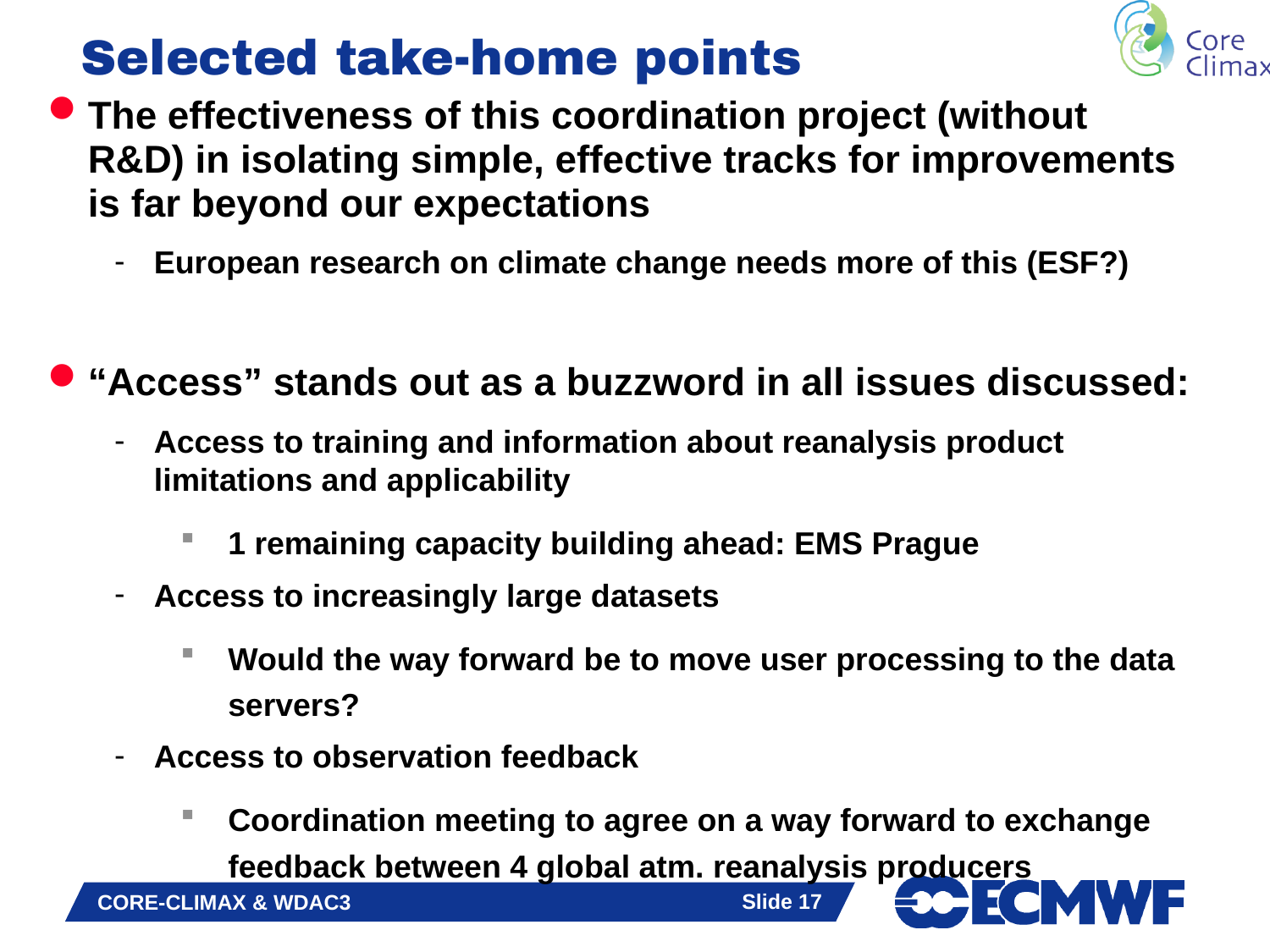

# Selected take-home points
The effectiveness of this coordination project (without R&D) in isolating simple, effective tracks for improvements is far beyond our expectations
European research on climate change needs more of this (ESF?)

“Access” stands out as a buzzword in all issues discussed:
Access to training and information about reanalysis product limitations and applicability
1 remaining capacity building ahead: EMS Prague
Access to increasingly large datasets
Would the way forward be to move user processing to the data servers?
Access to observation feedback
Coordination meeting to agree on a way forward to exchange feedback between 4 global atm. reanalysis producers
Slide 17
CORE-CLIMAX & WDAC3